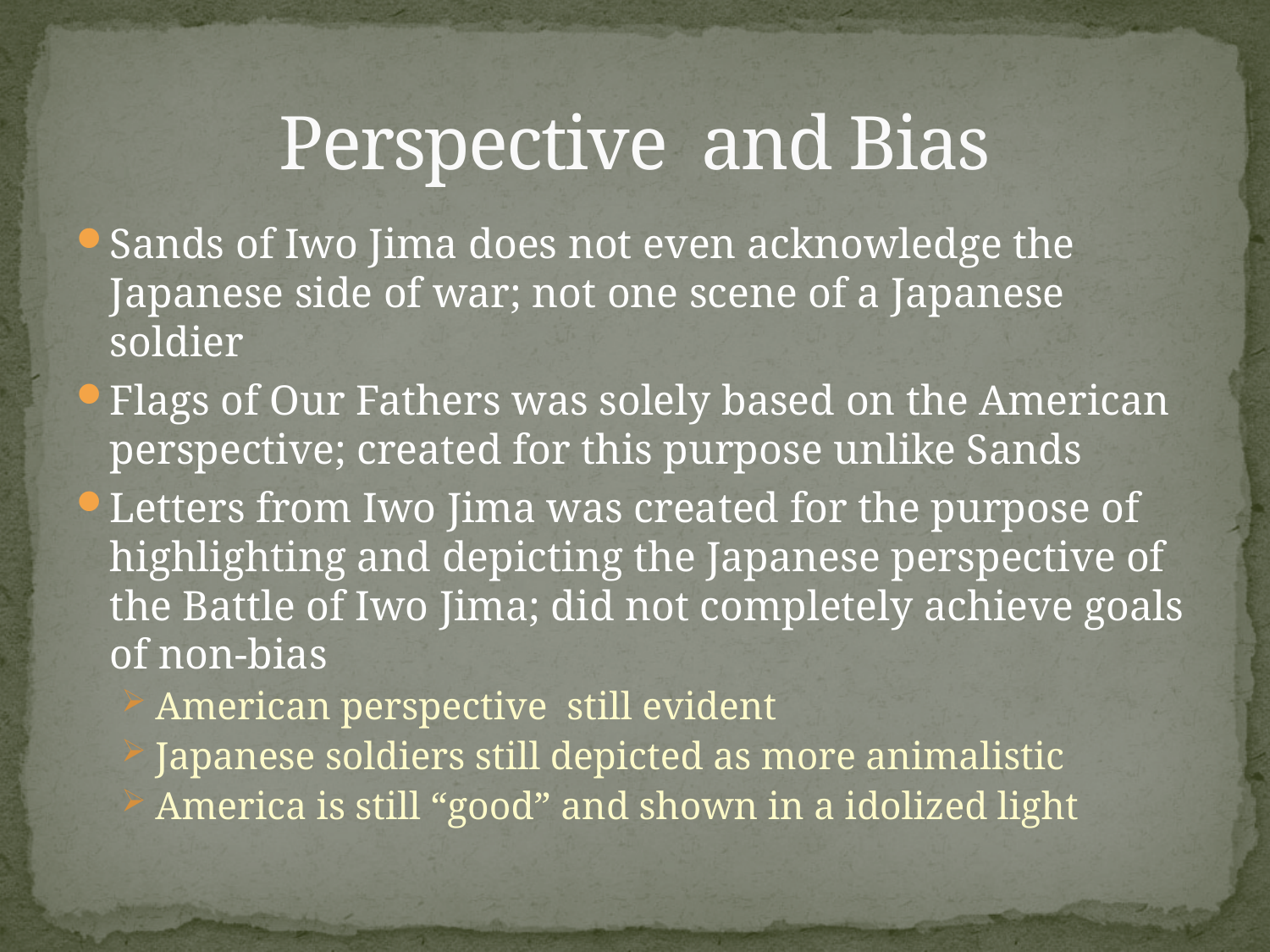

# Perspective  and Bias
Sands of Iwo Jima does not even acknowledge the Japanese side of war; not one scene of a Japanese soldier
Flags of Our Fathers was solely based on the American perspective; created for this purpose unlike Sands
Letters from Iwo Jima was created for the purpose of highlighting and depicting the Japanese perspective of the Battle of Iwo Jima; did not completely achieve goals of non-bias
American perspective  still evident
Japanese soldiers still depicted as more animalistic
America is still “good” and shown in a idolized light